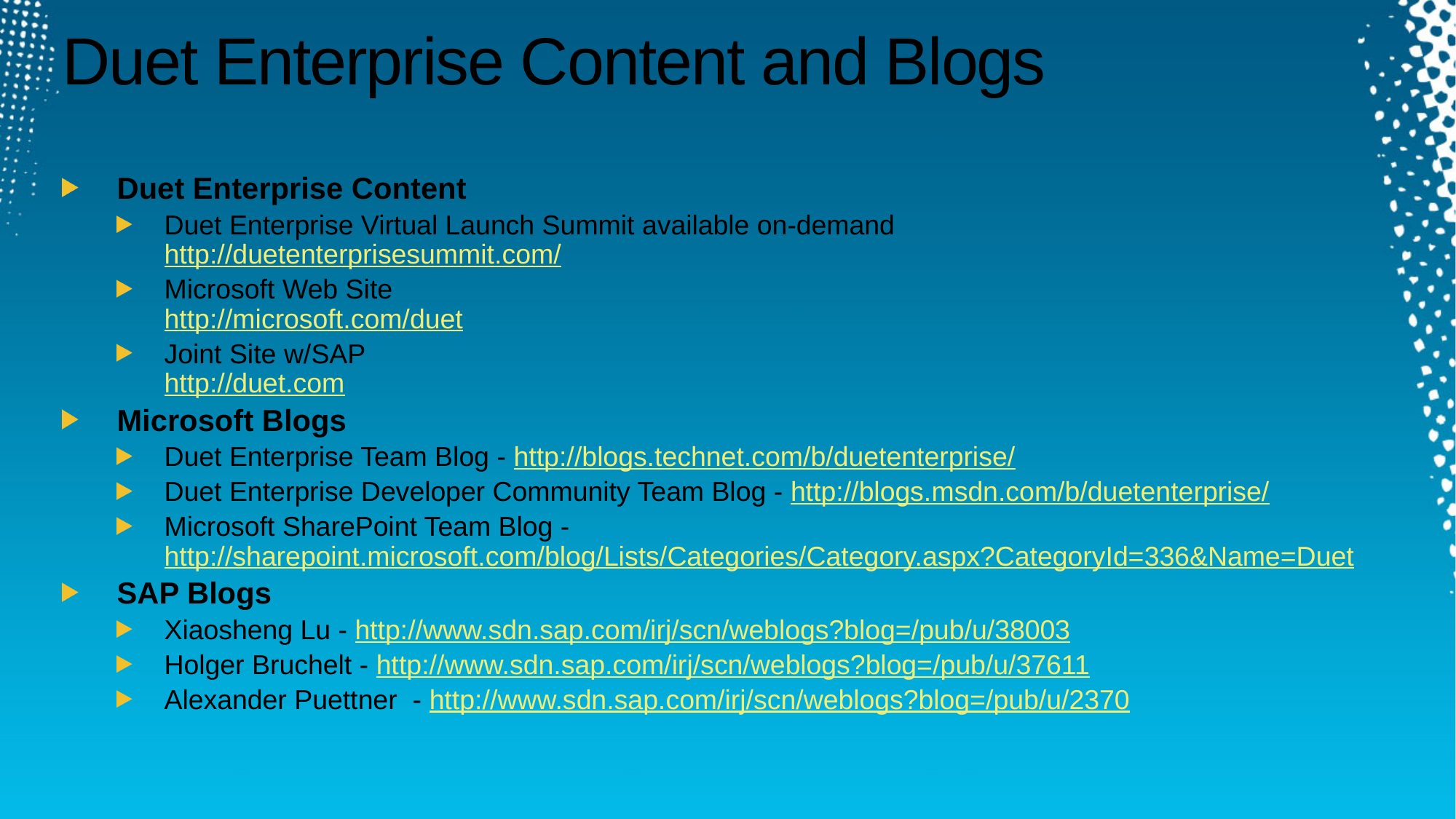

# Duet Enterprise Content and Blogs
Duet Enterprise Content
Duet Enterprise Virtual Launch Summit available on-demand
http://duetenterprisesummit.com/
Microsoft Web Site
http://microsoft.com/duet
Joint Site w/SAP
http://duet.com
Microsoft Blogs
Duet Enterprise Team Blog - http://blogs.technet.com/b/duetenterprise/
Duet Enterprise Developer Community Team Blog - http://blogs.msdn.com/b/duetenterprise/
Microsoft SharePoint Team Blog - http://sharepoint.microsoft.com/blog/Lists/Categories/Category.aspx?CategoryId=336&Name=Duet
SAP Blogs
Xiaosheng Lu - http://www.sdn.sap.com/irj/scn/weblogs?blog=/pub/u/38003
Holger Bruchelt - http://www.sdn.sap.com/irj/scn/weblogs?blog=/pub/u/37611
Alexander Puettner  - http://www.sdn.sap.com/irj/scn/weblogs?blog=/pub/u/2370